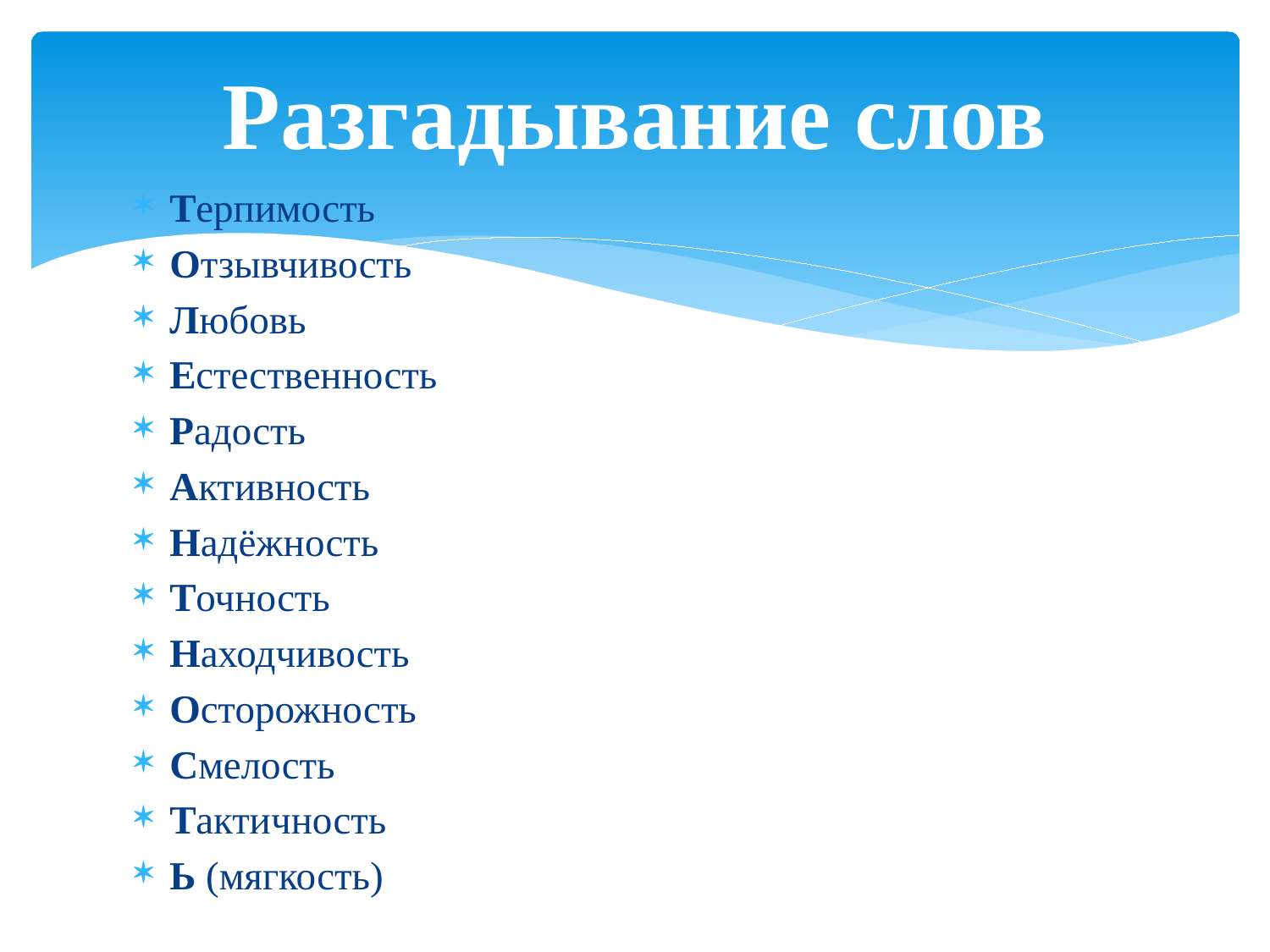

# Разгадывание слов
Терпимость
Отзывчивость
Любовь
Естественность
Радость
Активность
Надёжность
Точность
Находчивость
Осторожность
Смелость
Тактичность
Ь (мягкость)